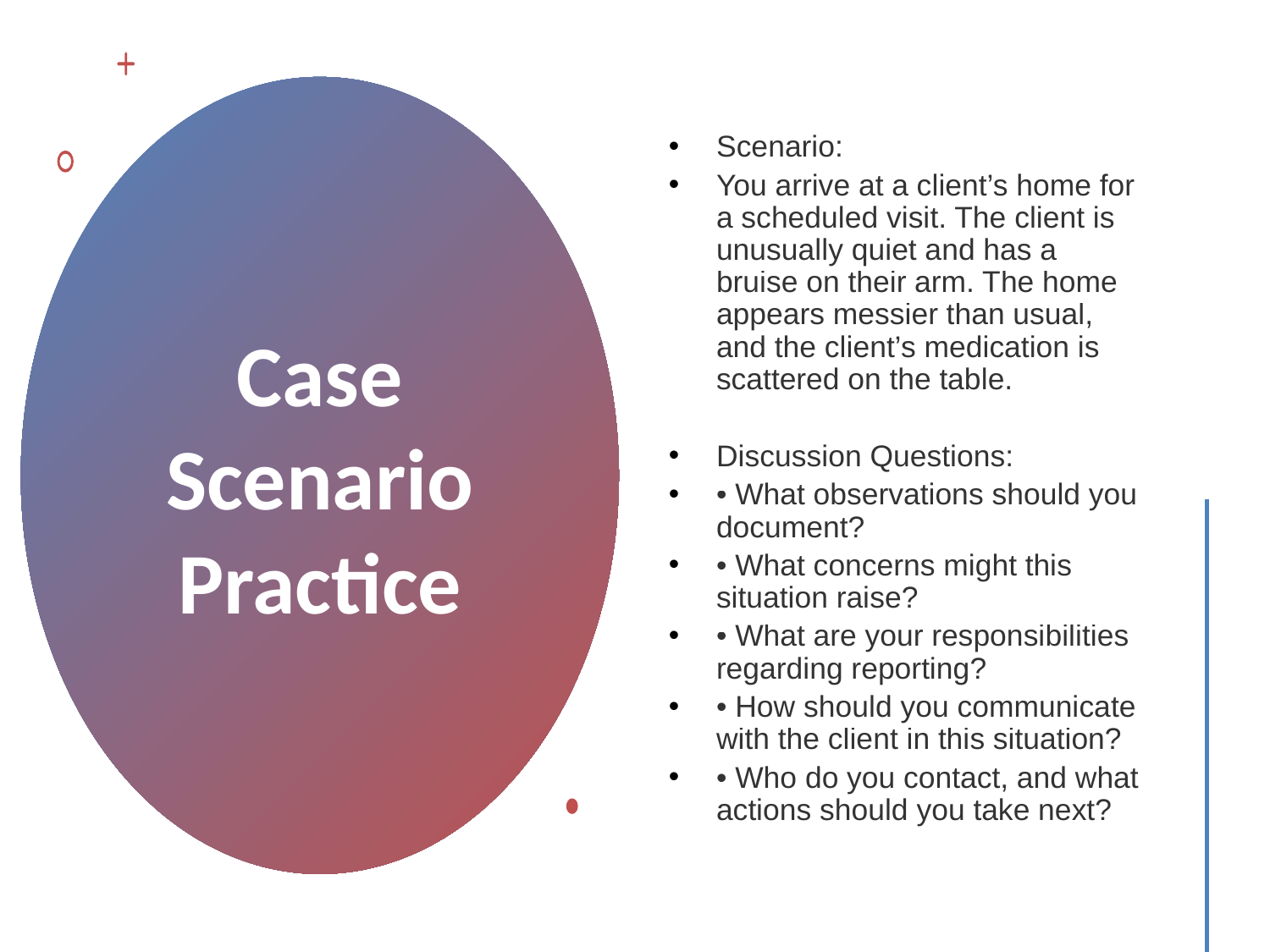

Scenario:
You arrive at a client’s home for a scheduled visit. The client is unusually quiet and has a bruise on their arm. The home appears messier than usual, and the client’s medication is scattered on the table.

Discussion Questions:
• What observations should you document?
• What concerns might this situation raise?
• What are your responsibilities regarding reporting?
• How should you communicate with the client in this situation?
• Who do you contact, and what actions should you take next?

# Case Scenario Practice